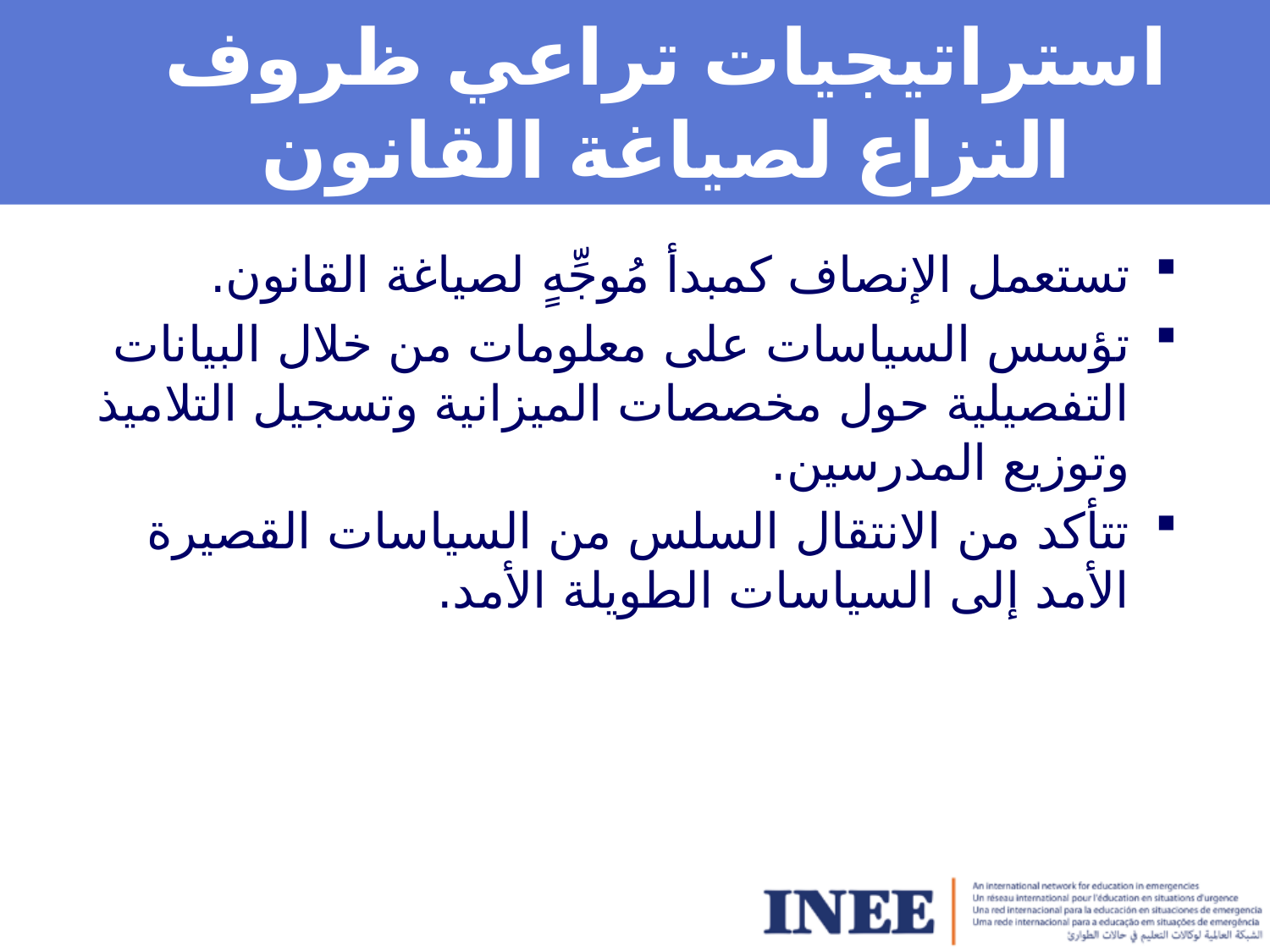

# استراتيجيات تراعي ظروف النزاع لصياغة القانون
تستعمل الإنصاف كمبدأ مُوجِّهٍ لصياغة القانون.
تؤسس السياسات على معلومات من خلال البيانات التفصيلية حول مخصصات الميزانية وتسجيل التلاميذ وتوزيع المدرسين.
تتأكد من الانتقال السلس من السياسات القصيرة الأمد إلى السياسات الطويلة الأمد.